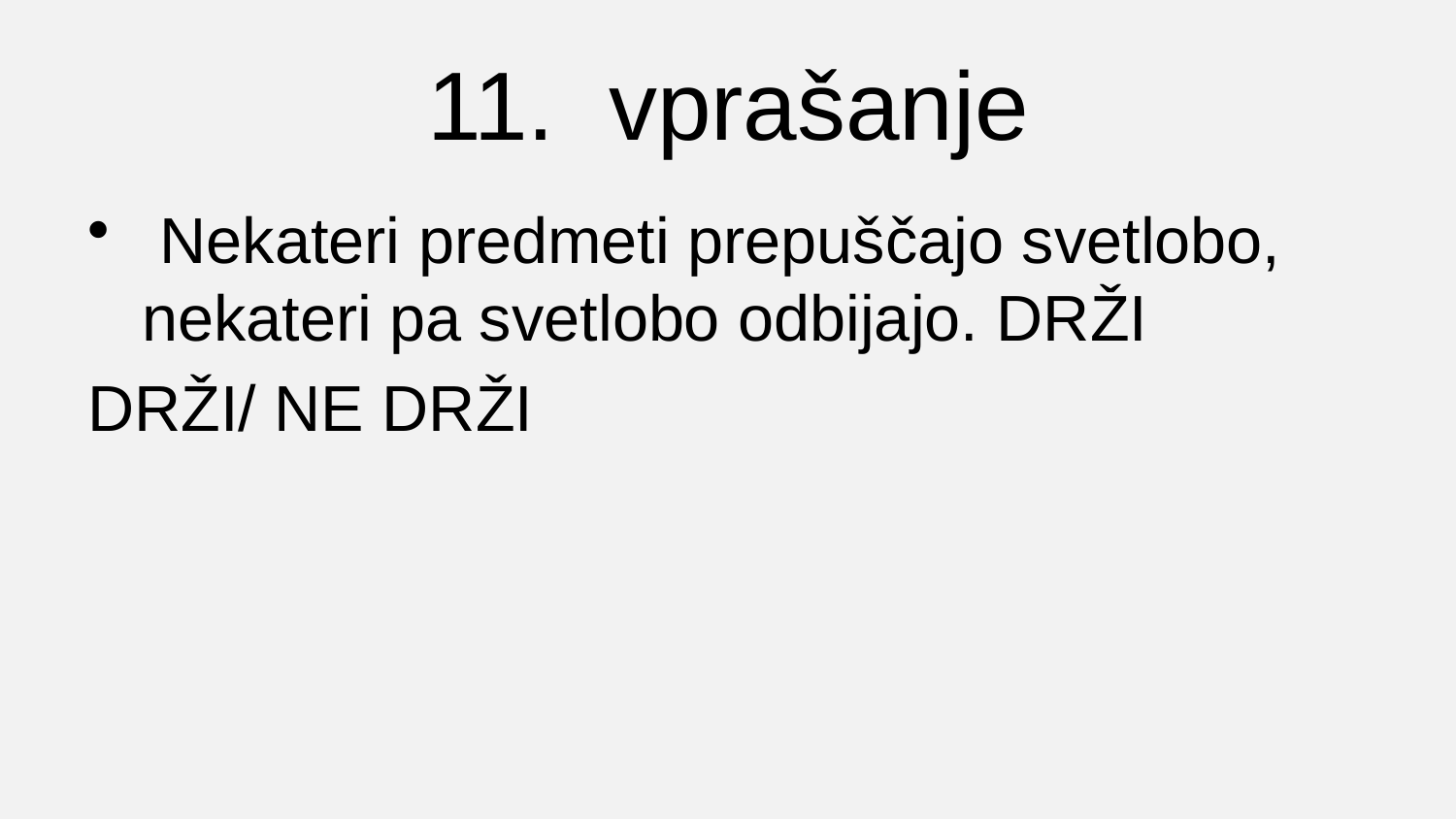

# 11.  vprašanje
 Nekateri predmeti prepuščajo svetlobo, nekateri pa svetlobo odbijajo. DRŽI
DRŽI/ NE DRŽI